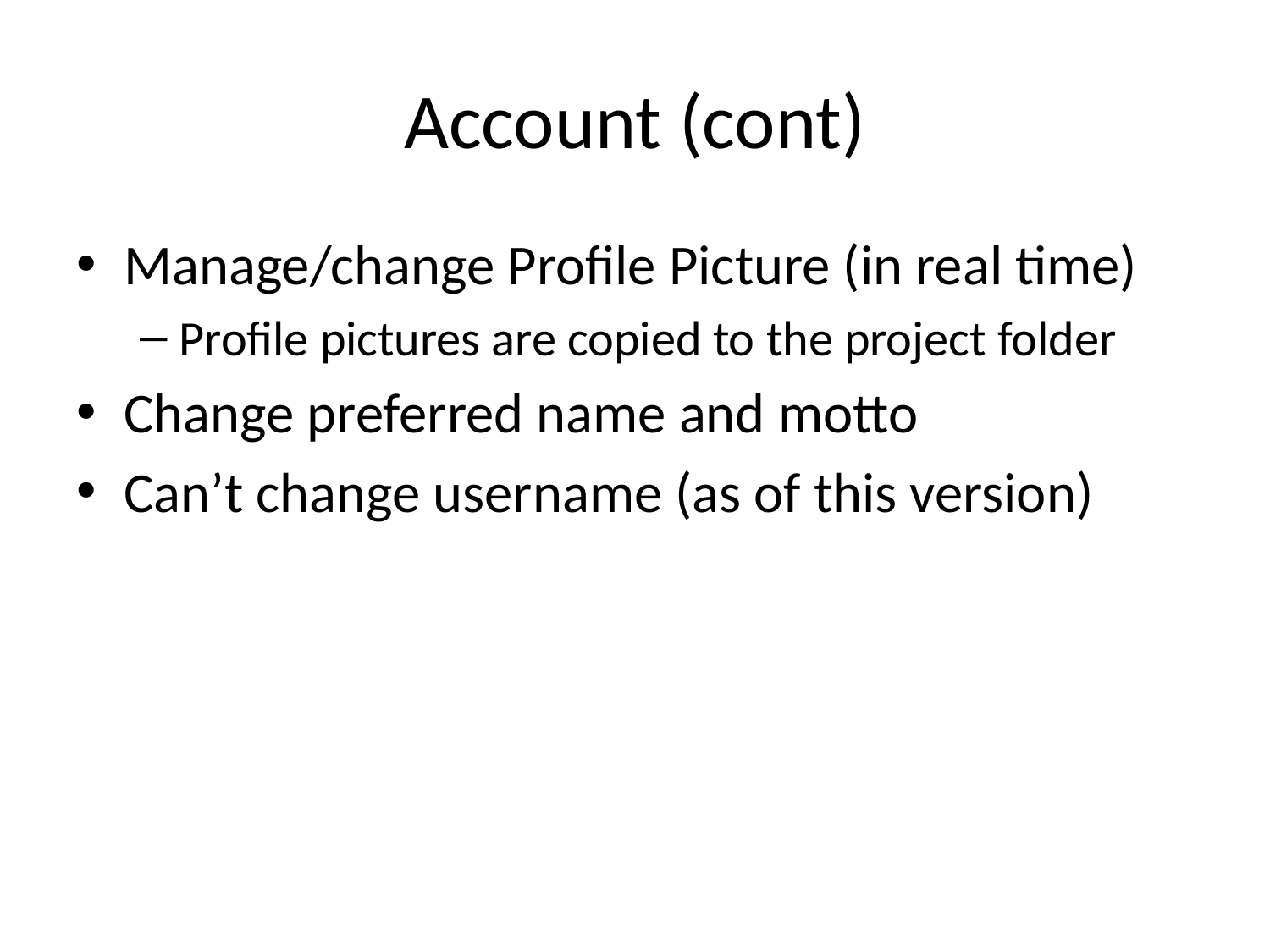

# Account (cont)
Manage/change Profile Picture (in real time)
Profile pictures are copied to the project folder
Change preferred name and motto
Can’t change username (as of this version)